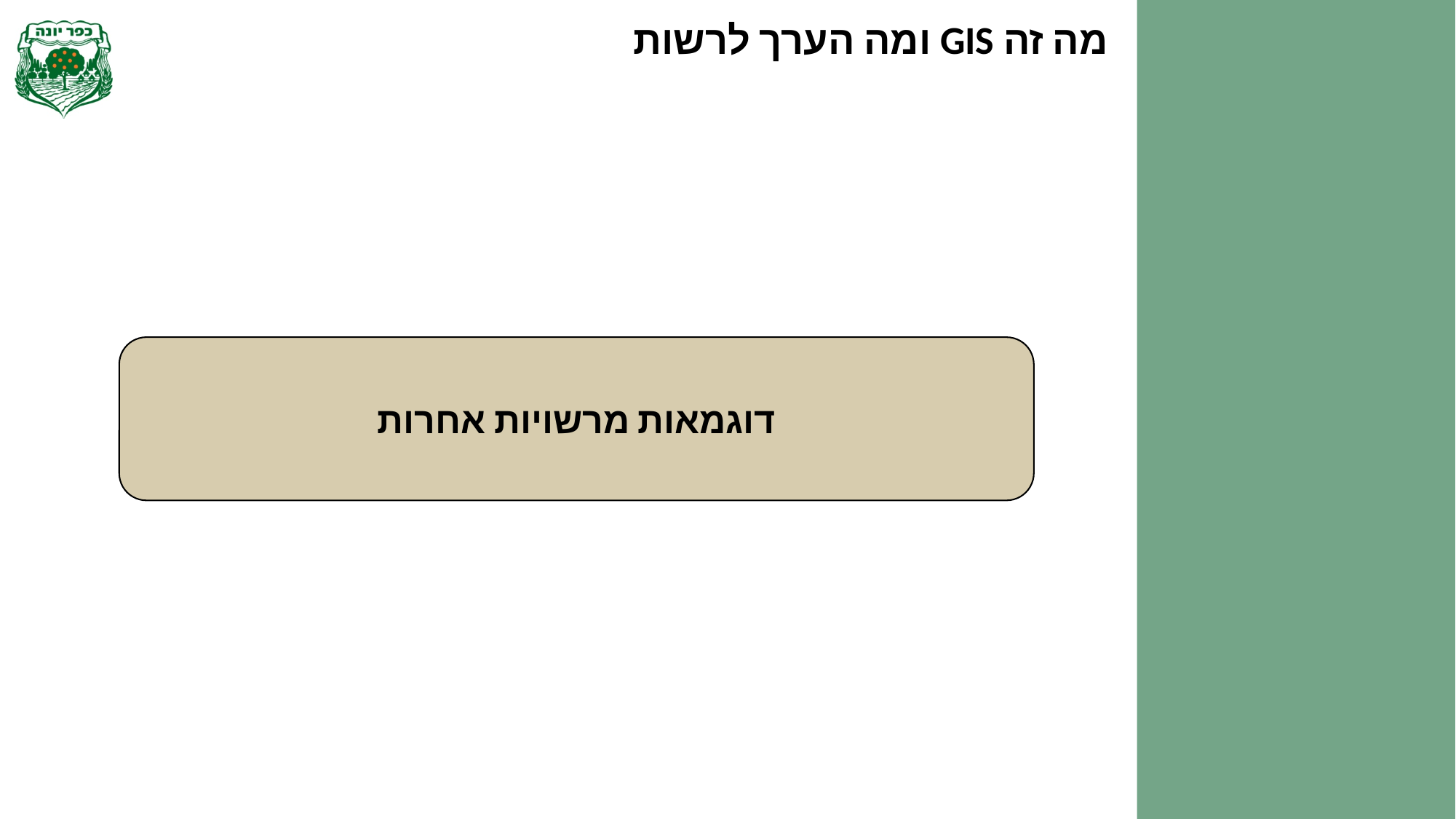

מה זה GIS ומה הערך לרשות
דוגמאות מרשויות אחרות